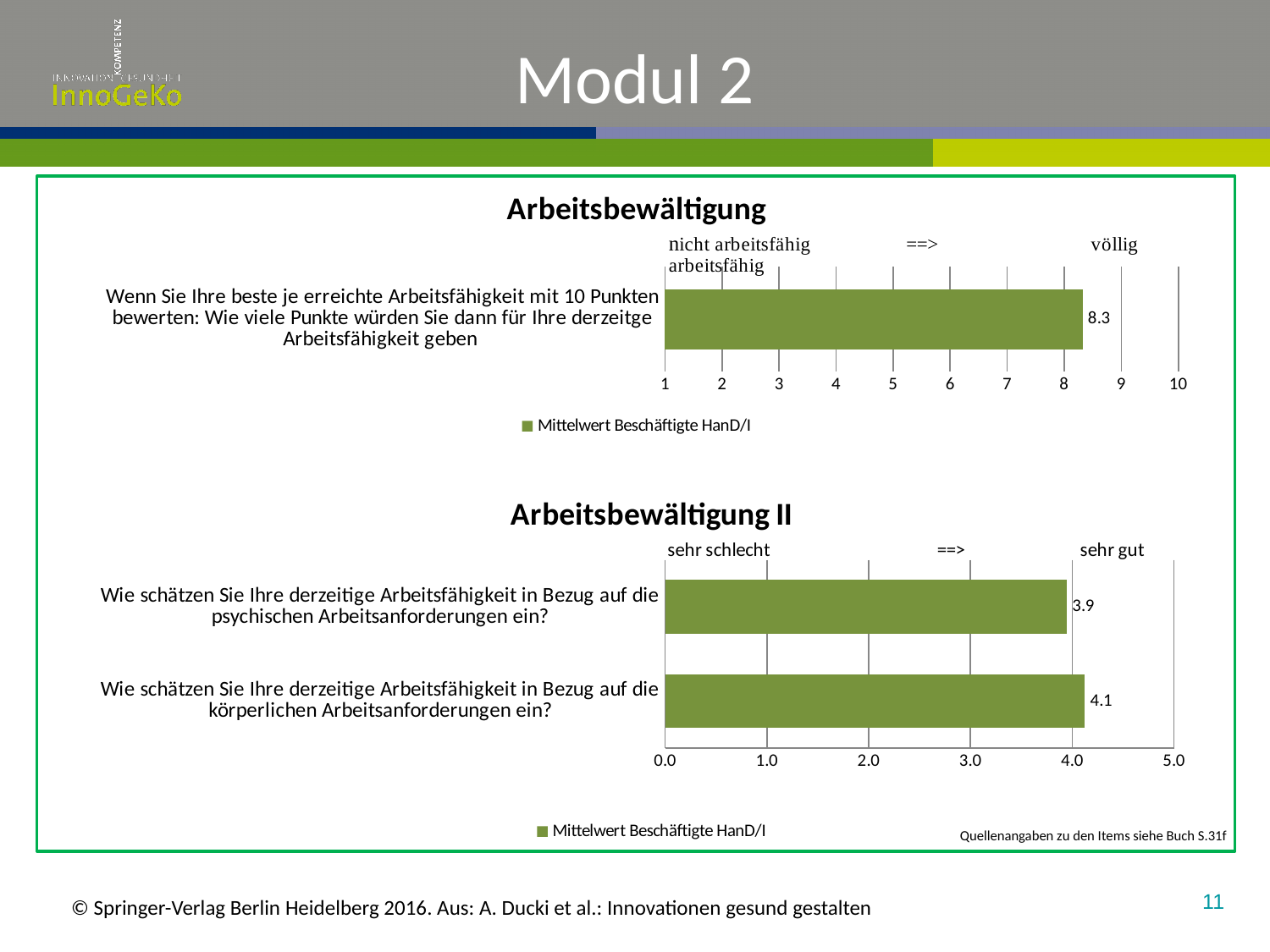

# Modul 2

### Chart: Arbeitsbewältigung

| Category | Mittelwert Beschäftigte HanD/I |
|---|---|
| Wenn Sie Ihre beste je erreichte Arbeitsfähigkeit mit 10 Punkten bewerten: Wie viele Punkte würden Sie dann für Ihre derzeitge Arbeitsfähigkeit geben  | 8.327067669172932 |

### Chart: Arbeitsbewältigung II

| Category | Mittelwert Beschäftigte HanD/I |
|---|---|
| Wie schätzen Sie Ihre derzeitige Arbeitsfähigkeit in Bezug auf die körperlichen Arbeitsanforderungen ein? | 4.125899280575539 |
| Wie schätzen Sie Ihre derzeitige Arbeitsfähigkeit in Bezug auf die psychischen Arbeitsanforderungen ein? | 3.949640287769784 |
Quellenangaben zu den Items siehe Buch S.31f
11